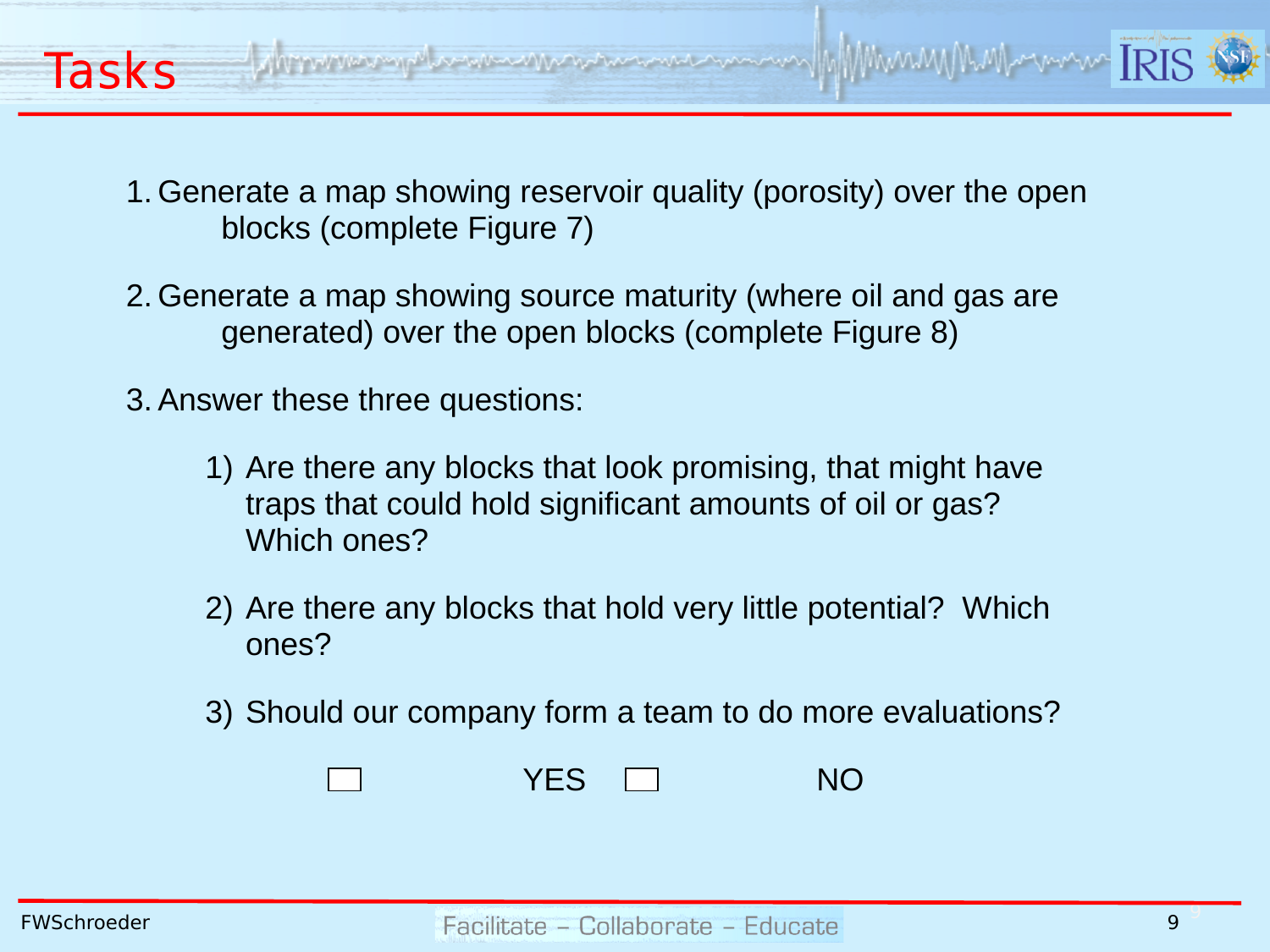

# Tasks
Generate a map showing reservoir quality (porosity) over the open 	blocks (complete Figure 7)
Generate a map showing source maturity (where oil and gas are 	generated) over the open blocks (complete Figure 8)
Answer these three questions:
Are there any blocks that look promising, that might have traps that could hold significant amounts of oil or gas?  Which ones?
Are there any blocks that hold very little potential?  Which ones?
Should our company form a team to do more evaluations?
		YES                          NO